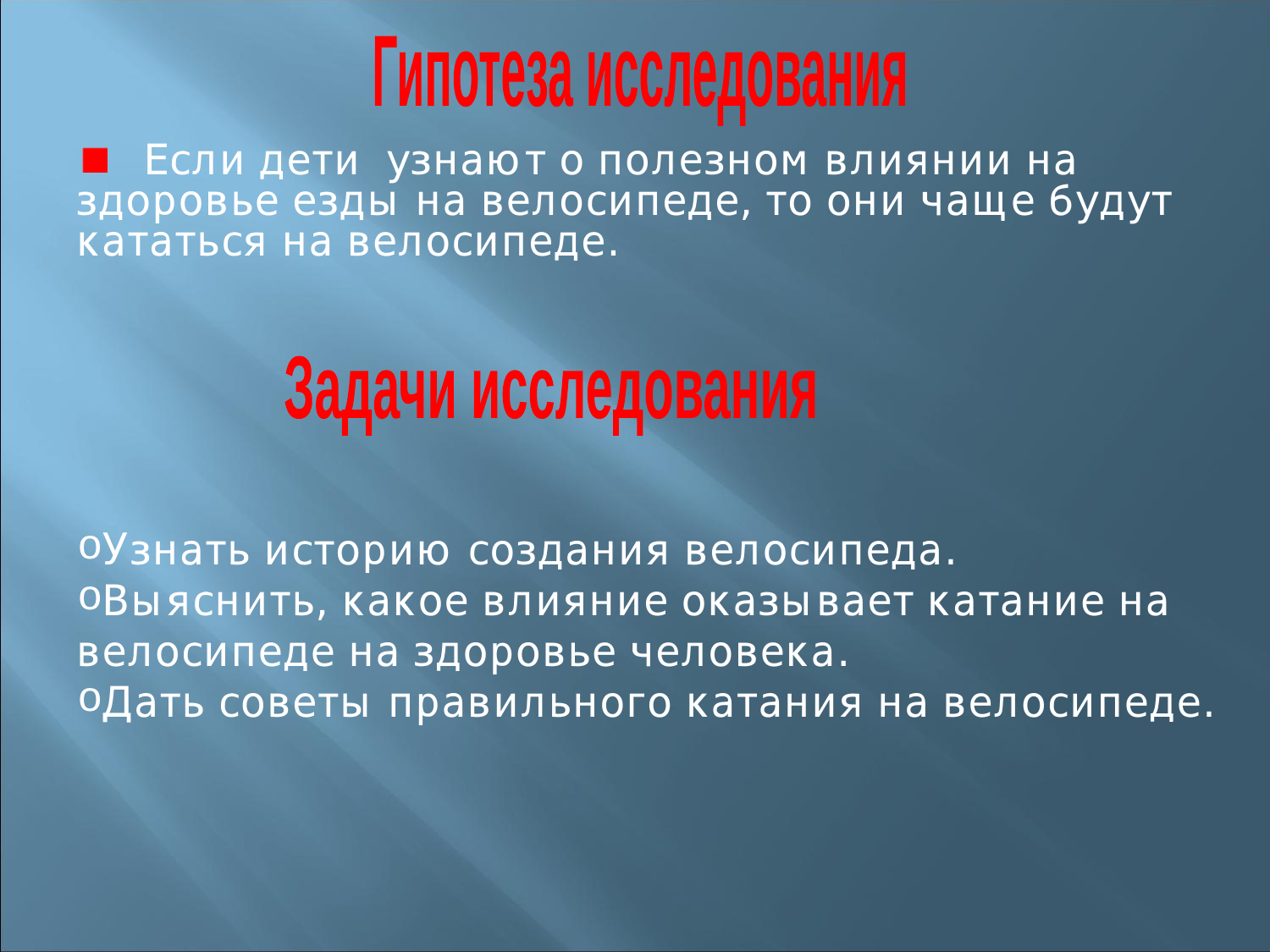

Гипотеза исследования
   Если дети  узнают о полезном влиянии на здоровье езды на велосипеде, то они чаще будут кататься на велосипеде.

Задачи исследования

Узнать историю создания велосипеда.
Выяснить, какое влияние оказывает катание на    велосипеде на здоровье человека.
Дать советы правильного катания на велосипеде.